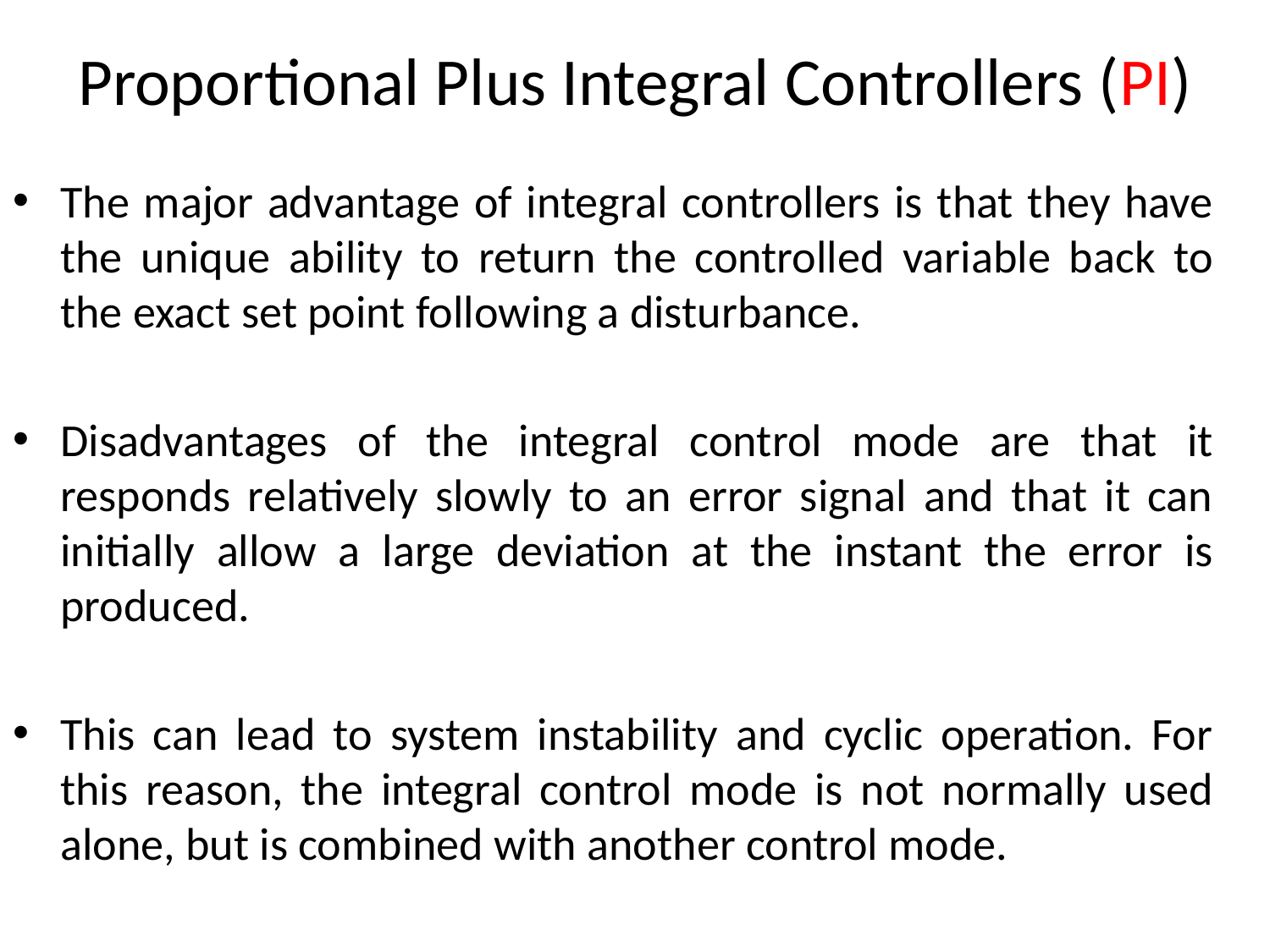

# Proportional Plus Integral Controllers (PI)
The major advantage of integral controllers is that they have the unique ability to return the controlled variable back to the exact set point following a disturbance.

Disadvantages of the integral control mode are that it responds relatively slowly to an error signal and that it can initially allow a large deviation at the instant the error is produced.

This can lead to system instability and cyclic operation. For this reason, the integral control mode is not normally used alone, but is combined with another control mode.
11